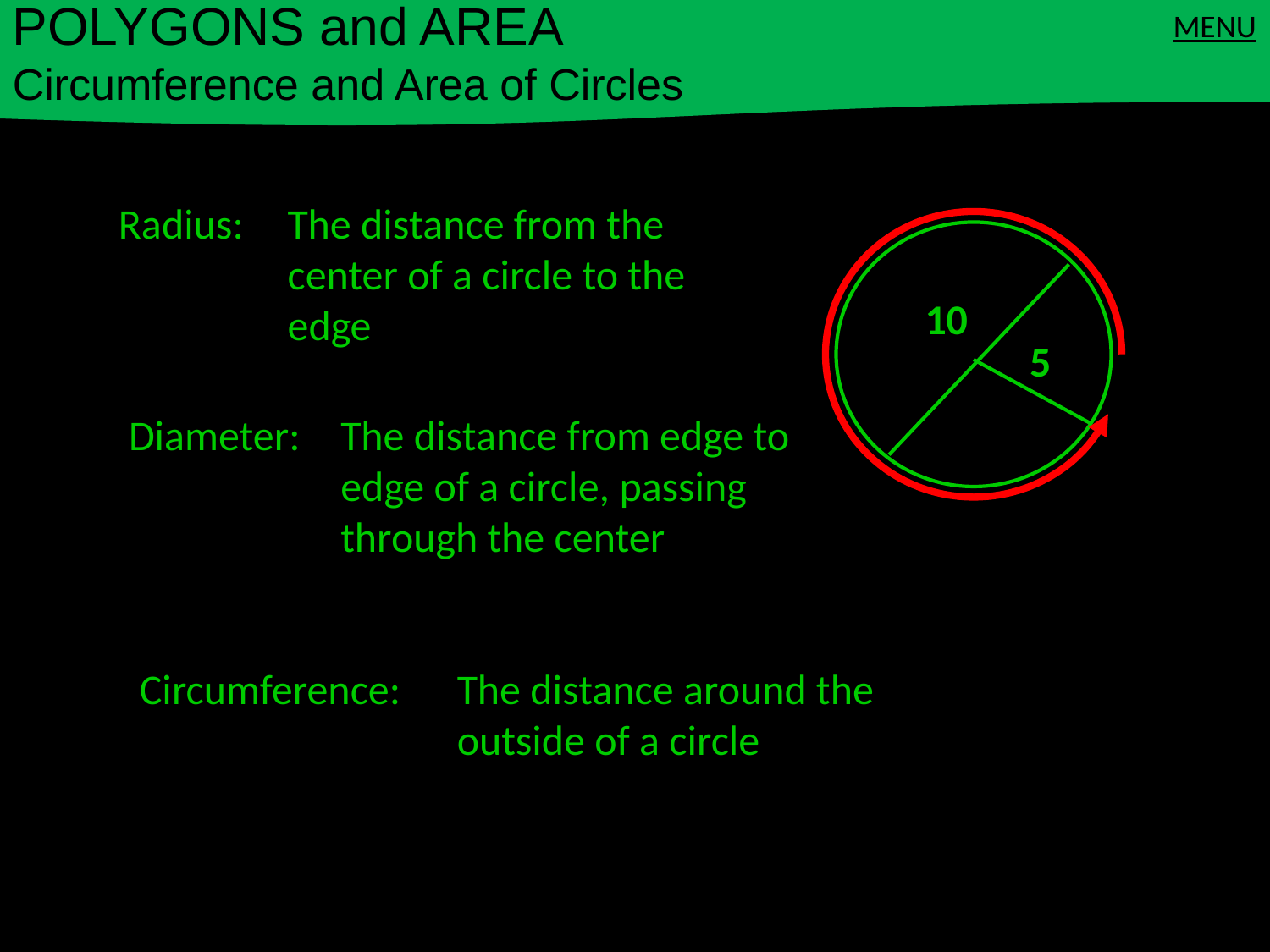

POLYGONS and AREA
Circumference and Area of Circles
MENU
The distance from the center of a circle to the edge
Radius:

10
5

Diameter:
The distance from edge to edge of a circle, passing through the center
Circumference:
The distance around the outside of a circle